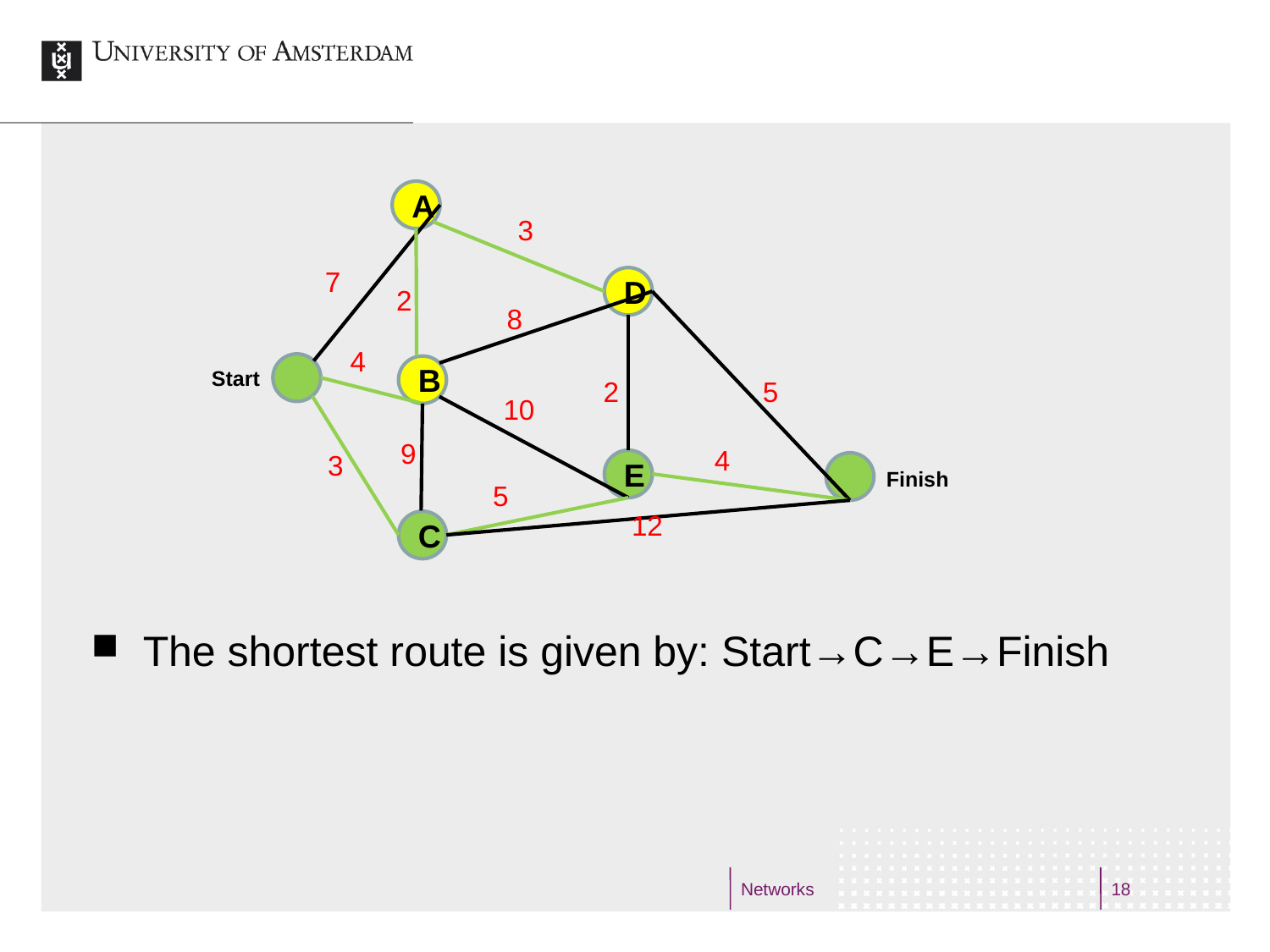

A
3
7
D
2
8
4

The shortest route is given by: Start→C→E→Finish

B
Start
2
5
10
9
4
3
E

Finish
5
12
C
Networks
18